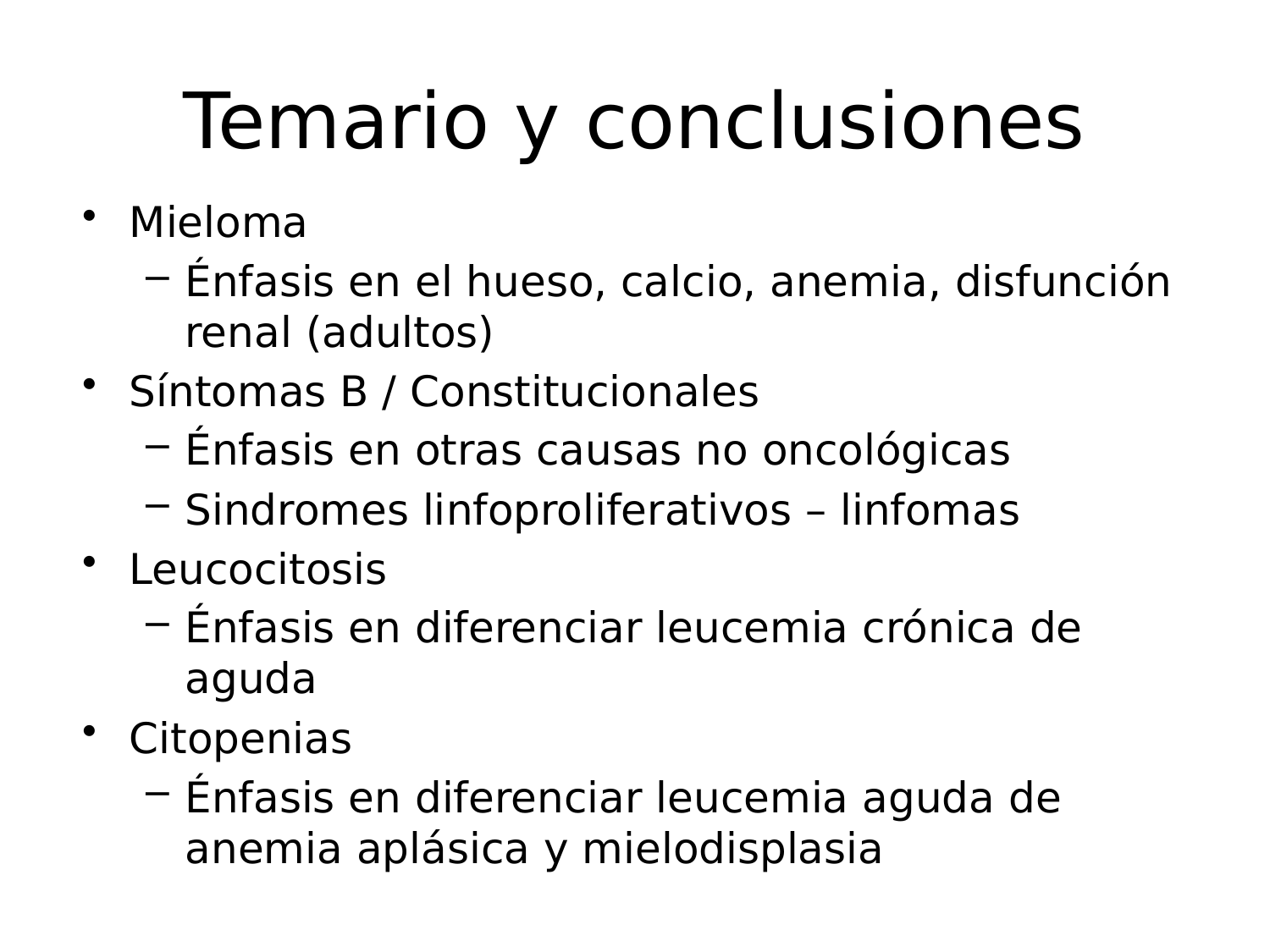

# Temario y conclusiones
Mieloma
Énfasis en el hueso, calcio, anemia, disfunción renal (adultos)
Síntomas B / Constitucionales
Énfasis en otras causas no oncológicas
Sindromes linfoproliferativos – linfomas
Leucocitosis
Énfasis en diferenciar leucemia crónica de aguda
Citopenias
Énfasis en diferenciar leucemia aguda de anemia aplásica y mielodisplasia